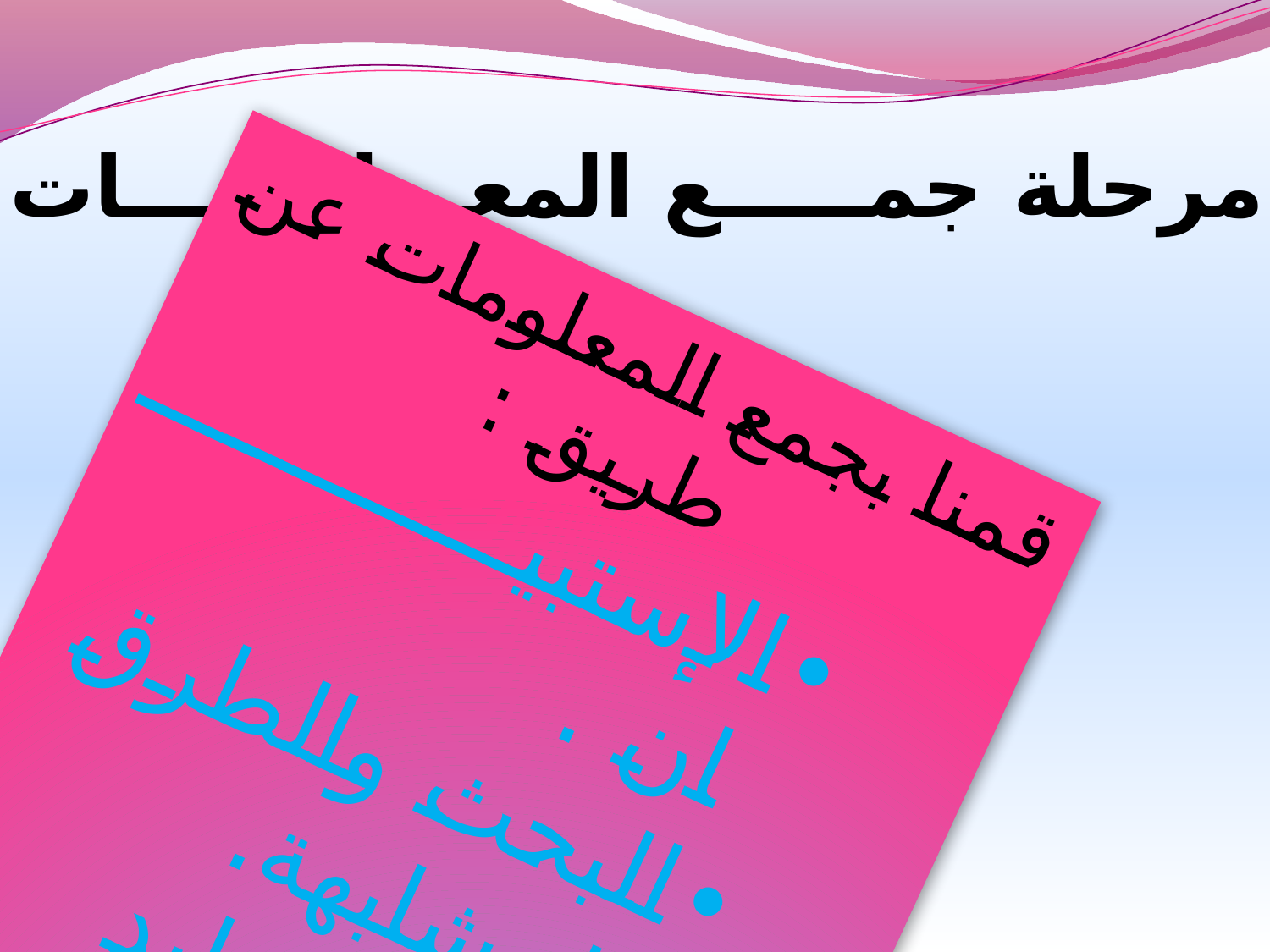

مرحلة جمـــــع المعـــلومــــات
قمنا بجمع المعلومات عن طريق :
الإستبيـــــــــــــان .
البحث والطرق المشابهة.
جلسة توليد الأفكار .